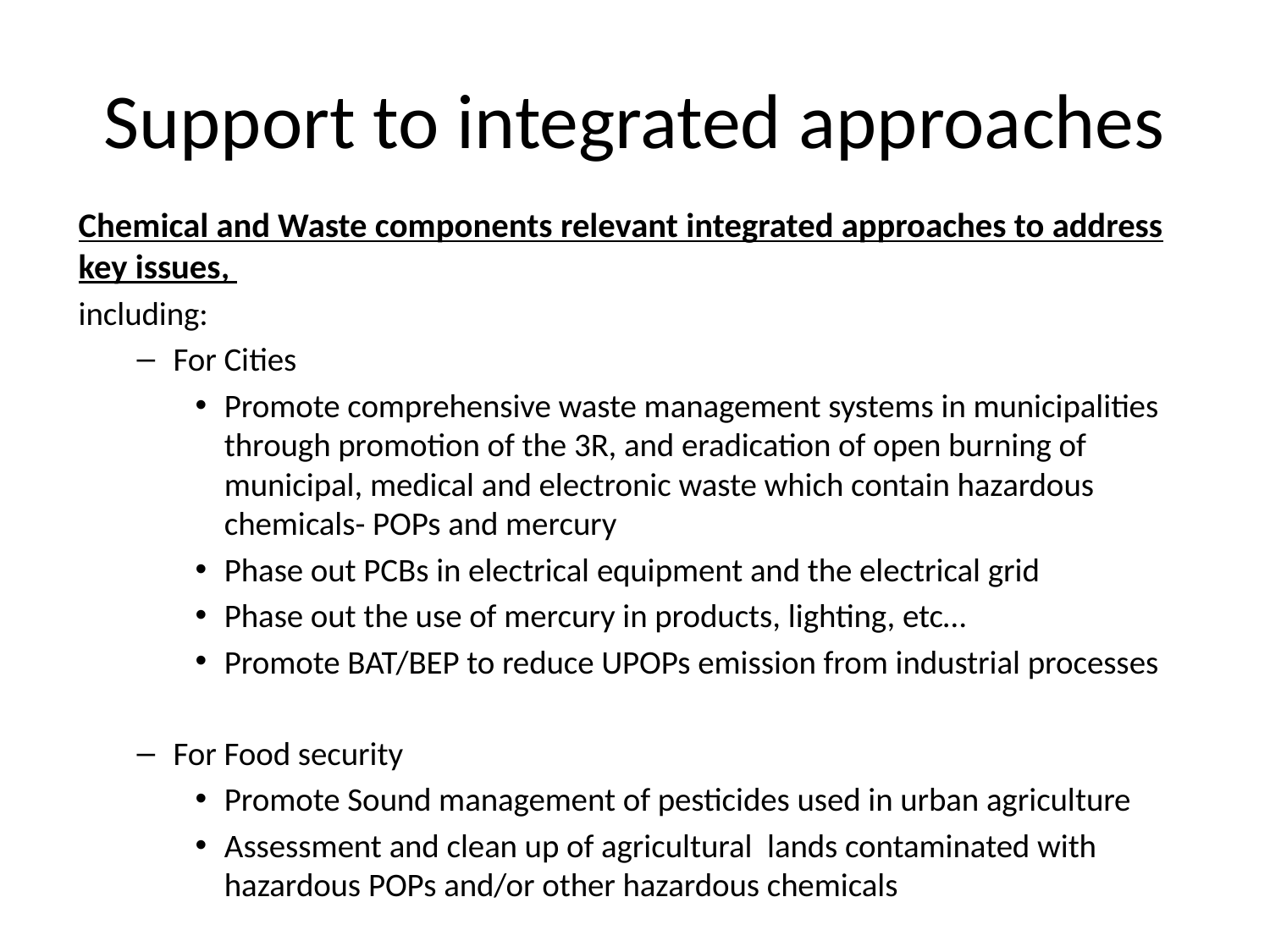

# Support to integrated approaches
Chemical and Waste components relevant integrated approaches to address key issues,
including:
For Cities
Promote comprehensive waste management systems in municipalities through promotion of the 3R, and eradication of open burning of municipal, medical and electronic waste which contain hazardous chemicals- POPs and mercury
Phase out PCBs in electrical equipment and the electrical grid
Phase out the use of mercury in products, lighting, etc…
Promote BAT/BEP to reduce UPOPs emission from industrial processes

For Food security
Promote Sound management of pesticides used in urban agriculture
Assessment and clean up of agricultural  lands contaminated with hazardous POPs and/or other hazardous chemicals